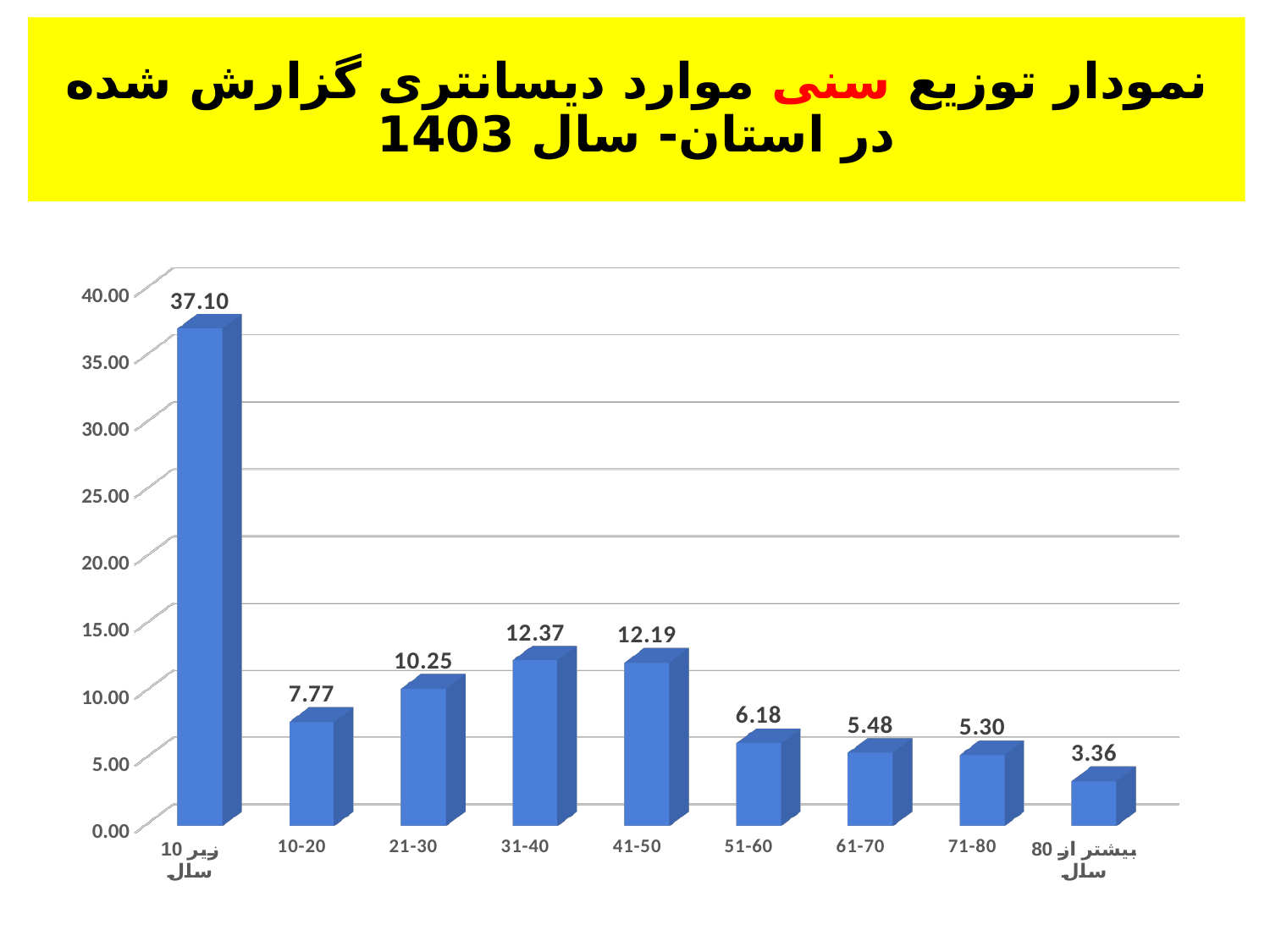

# نمودار توزیع سنی موارد دیسانتری گزارش شده در استان- سال 1403

[unsupported chart]

19